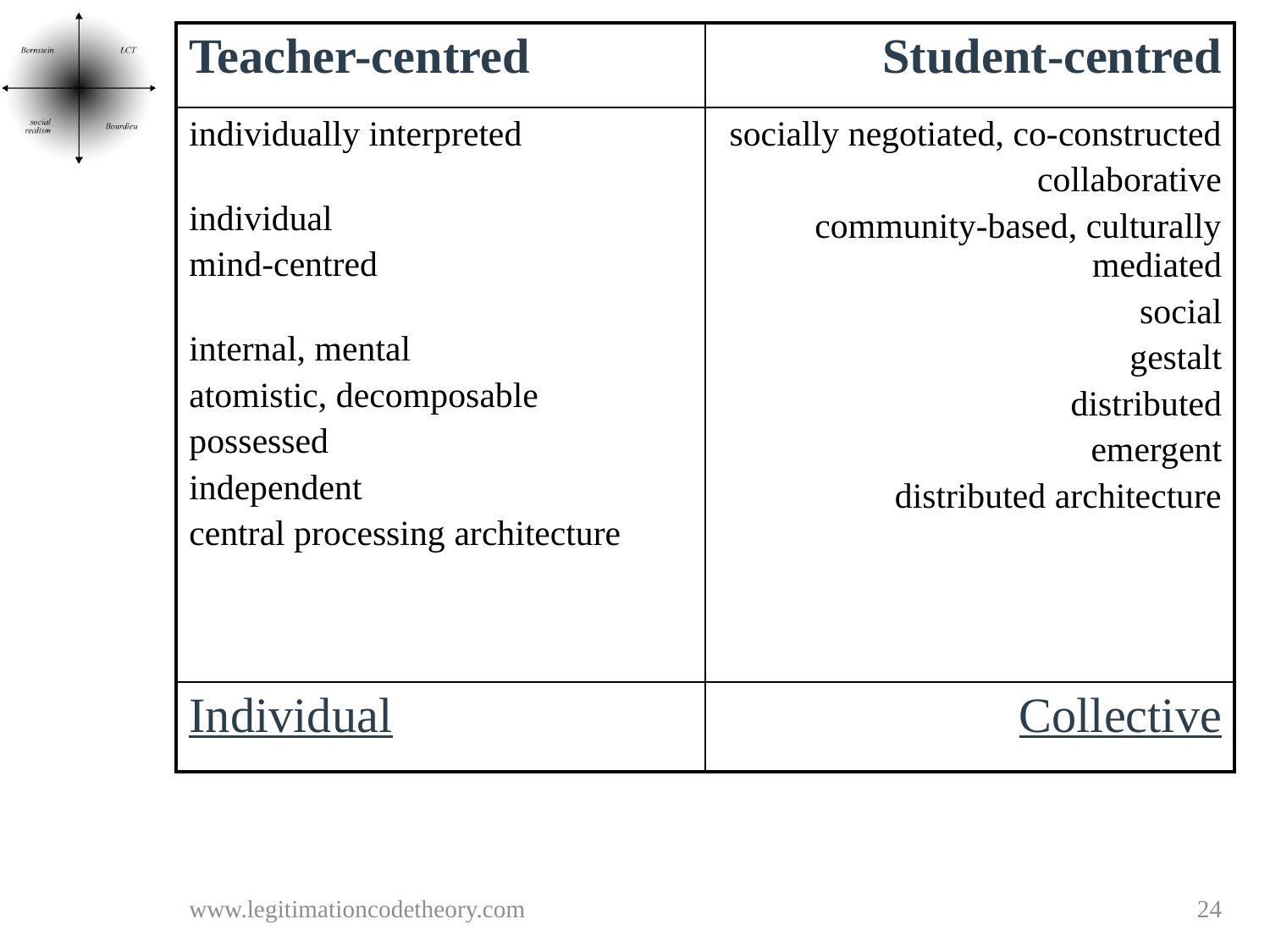

#
| Teacher-centred | Student-centred |
| --- | --- |
| individually interpreted individual mind-centred internal, mental atomistic, decomposable possessed independent central processing architecture | socially negotiated, co-constructed collaborative community-based, culturally mediated social gestalt distributed emergent distributed architecture |
| Individual | Collective |

Internal
relations
www.legitimationcodetheory.com
24